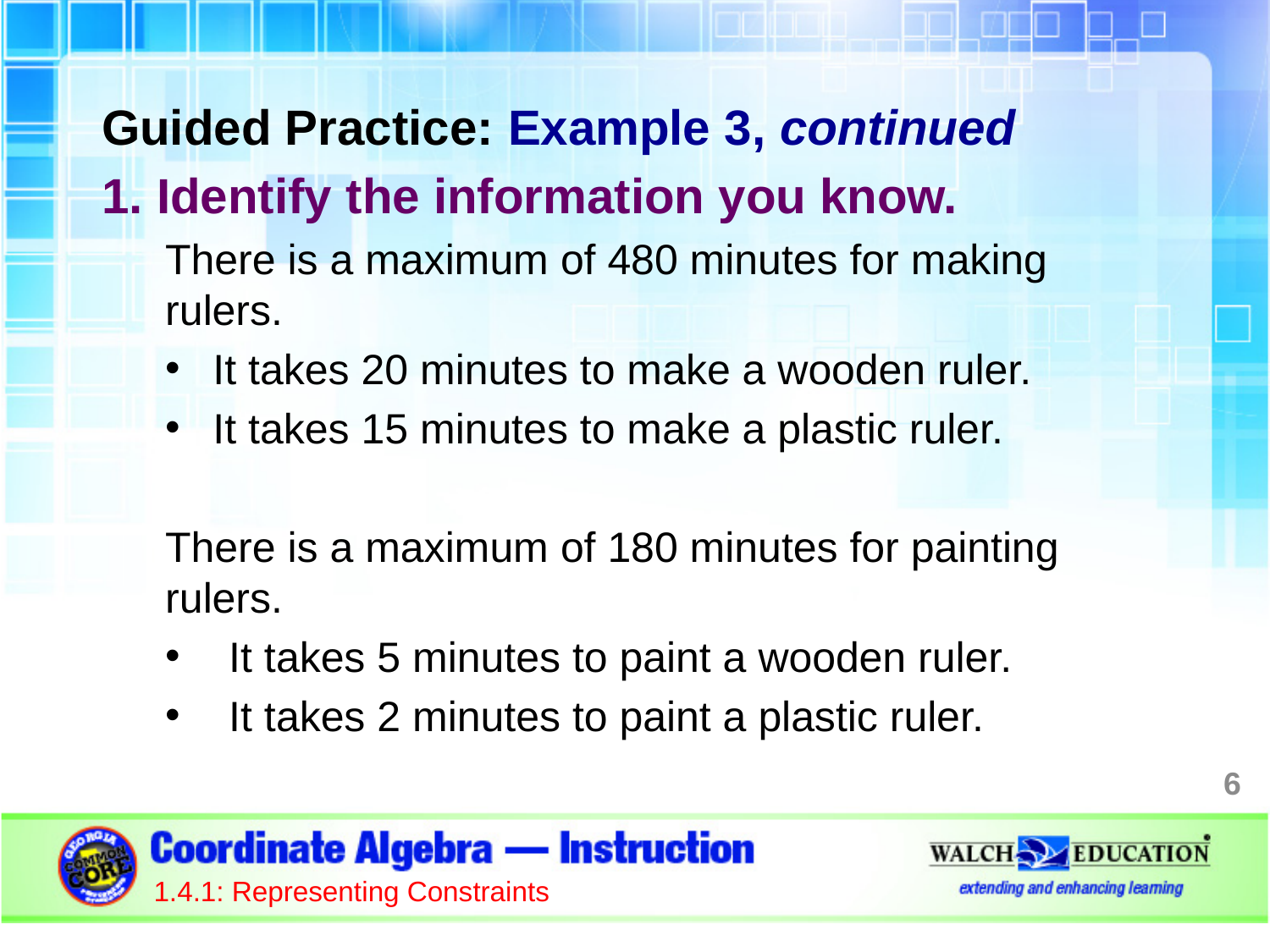

Guided Practice: Example 3, continued
1. Identify the information you know.
There is a maximum of 480 minutes for making rulers.
It takes 20 minutes to make a wooden ruler.
It takes 15 minutes to make a plastic ruler.

There is a maximum of 180 minutes for painting rulers.
It takes 5 minutes to paint a wooden ruler.
It takes 2 minutes to paint a plastic ruler.

6
1.4.1: Representing Constraints